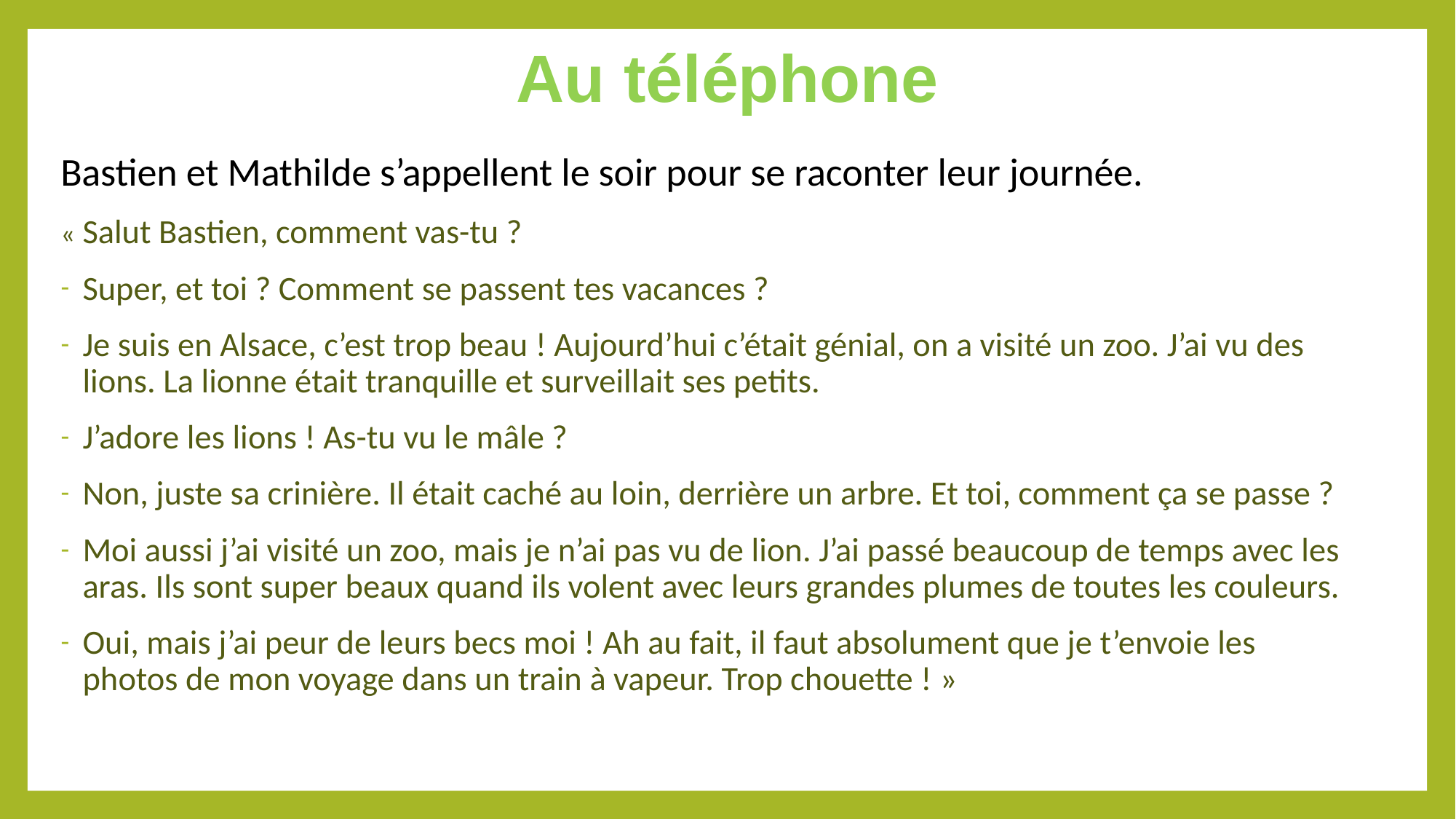

# Au téléphone
Bastien et Mathilde s’appellent le soir pour se raconter leur journée.
« Salut Bastien, comment vas-tu ?
Super, et toi ? Comment se passent tes vacances ?
Je suis en Alsace, c’est trop beau ! Aujourd’hui c’était génial, on a visité un zoo. J’ai vu des lions. La lionne était tranquille et surveillait ses petits.
J’adore les lions ! As-tu vu le mâle ?
Non, juste sa crinière. Il était caché au loin, derrière un arbre. Et toi, comment ça se passe ?
Moi aussi j’ai visité un zoo, mais je n’ai pas vu de lion. J’ai passé beaucoup de temps avec les aras. Ils sont super beaux quand ils volent avec leurs grandes plumes de toutes les couleurs.
Oui, mais j’ai peur de leurs becs moi ! Ah au fait, il faut absolument que je t’envoie les photos de mon voyage dans un train à vapeur. Trop chouette ! »